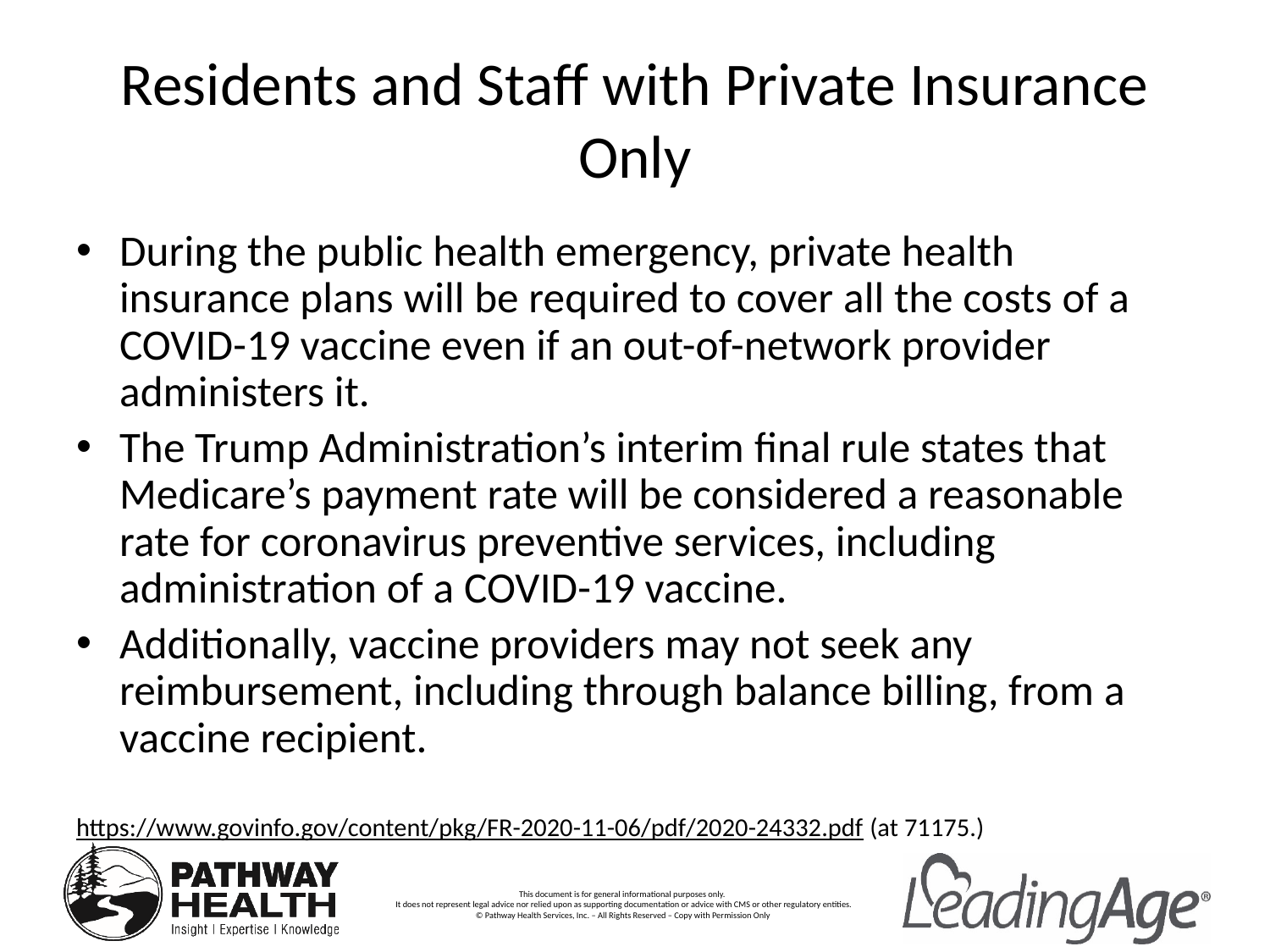

# Residents and Staff with Private Insurance Only
During the public health emergency, private health insurance plans will be required to cover all the costs of a COVID-19 vaccine even if an out-of-network provider administers it.
The Trump Administration’s interim final rule states that Medicare’s payment rate will be considered a reasonable rate for coronavirus preventive services, including administration of a COVID-19 vaccine.
Additionally, vaccine providers may not seek any reimbursement, including through balance billing, from a vaccine recipient.

https://www.govinfo.gov/content/pkg/FR-2020-11-06/pdf/2020-24332.pdf (at 71175.)